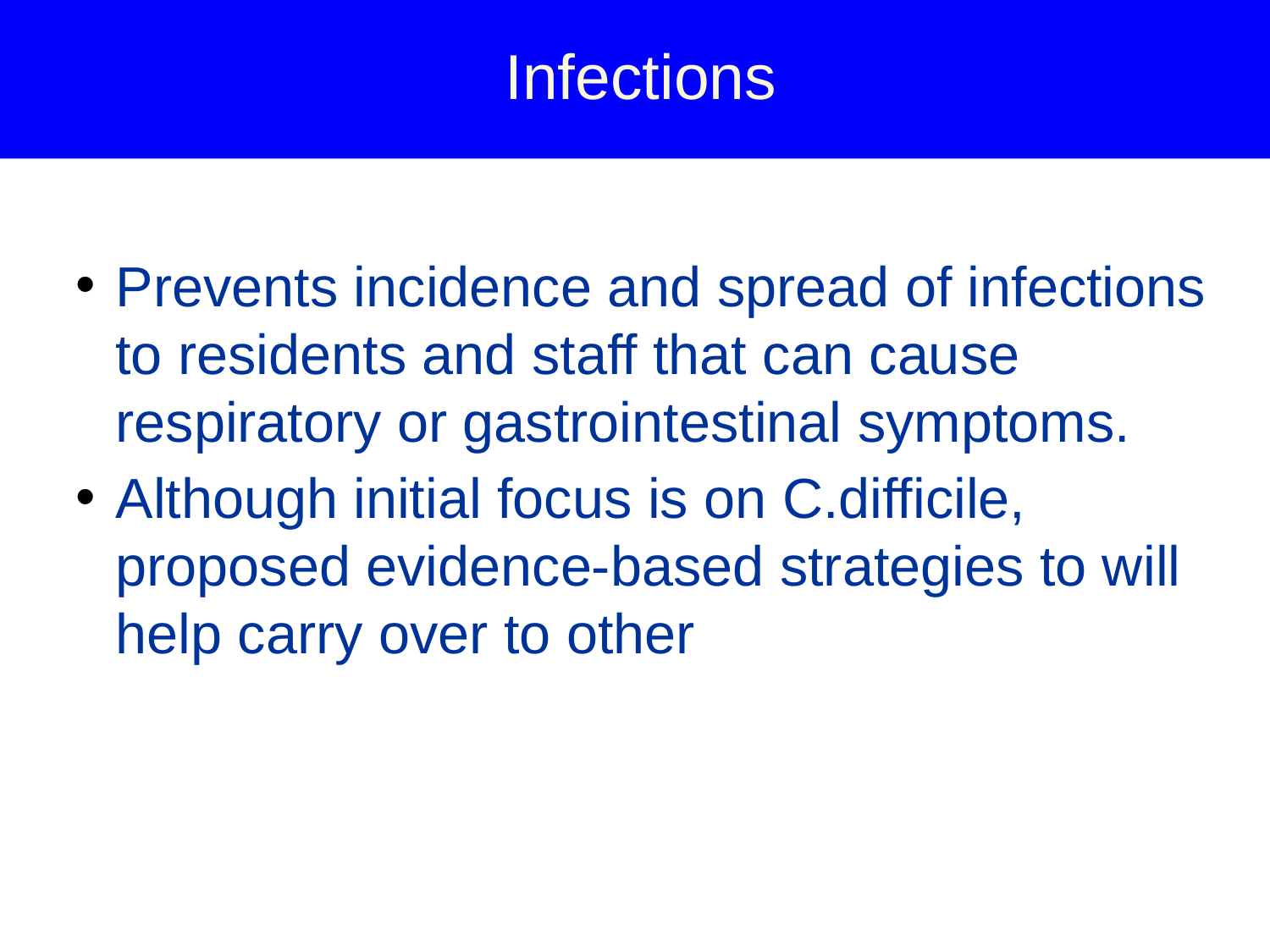

# Infections
Prevents incidence and spread of infections to residents and staff that can cause respiratory or gastrointestinal symptoms.
Although initial focus is on C.difficile, proposed evidence-based strategies to will help carry over to other